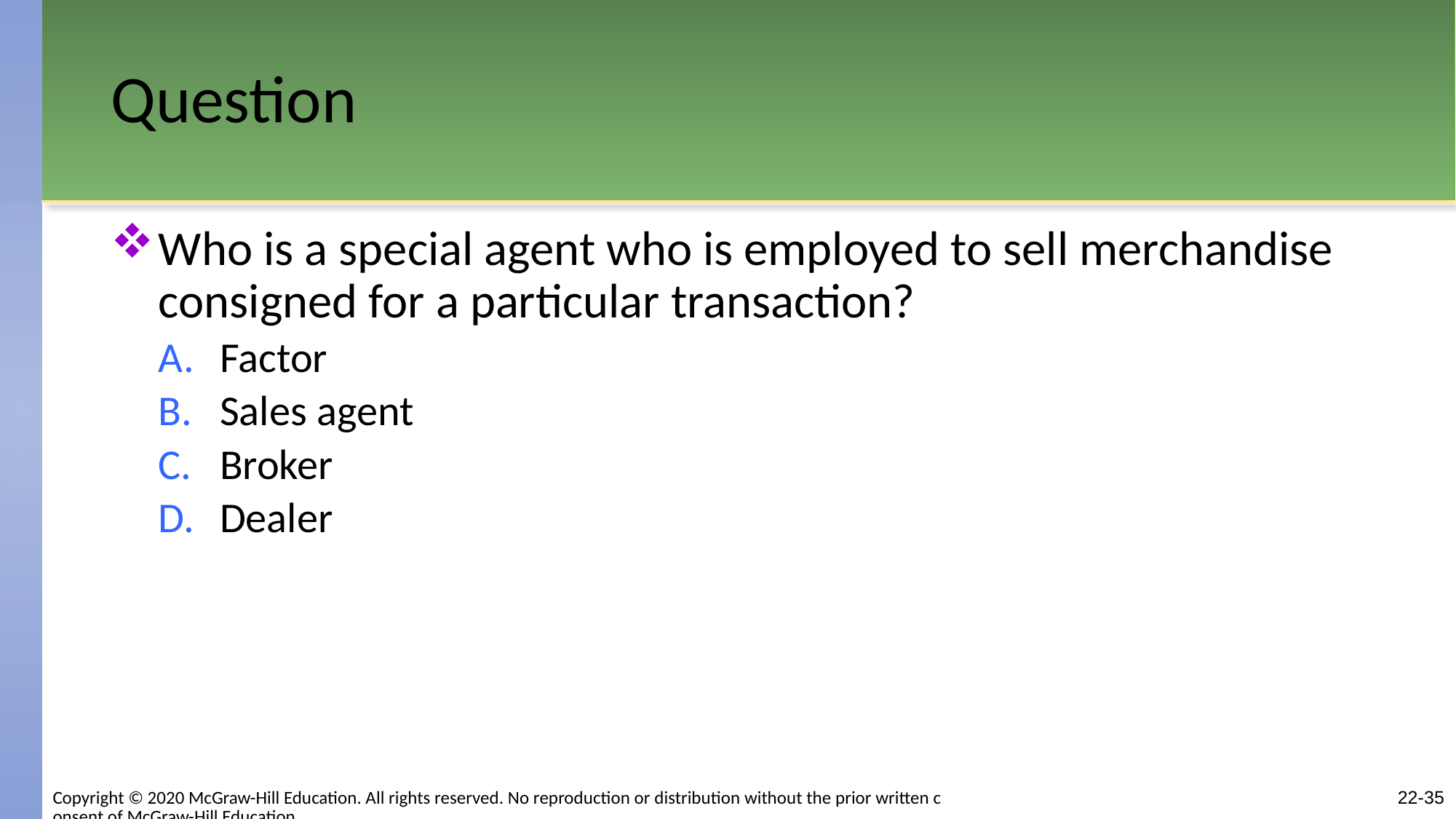

# Question
Who is a special agent who is employed to sell merchandise consigned for a particular transaction?
Factor
Sales agent
Broker
Dealer
22-35
Copyright © 2020 McGraw-Hill Education. All rights reserved. No reproduction or distribution without the prior written consent of McGraw-Hill Education.